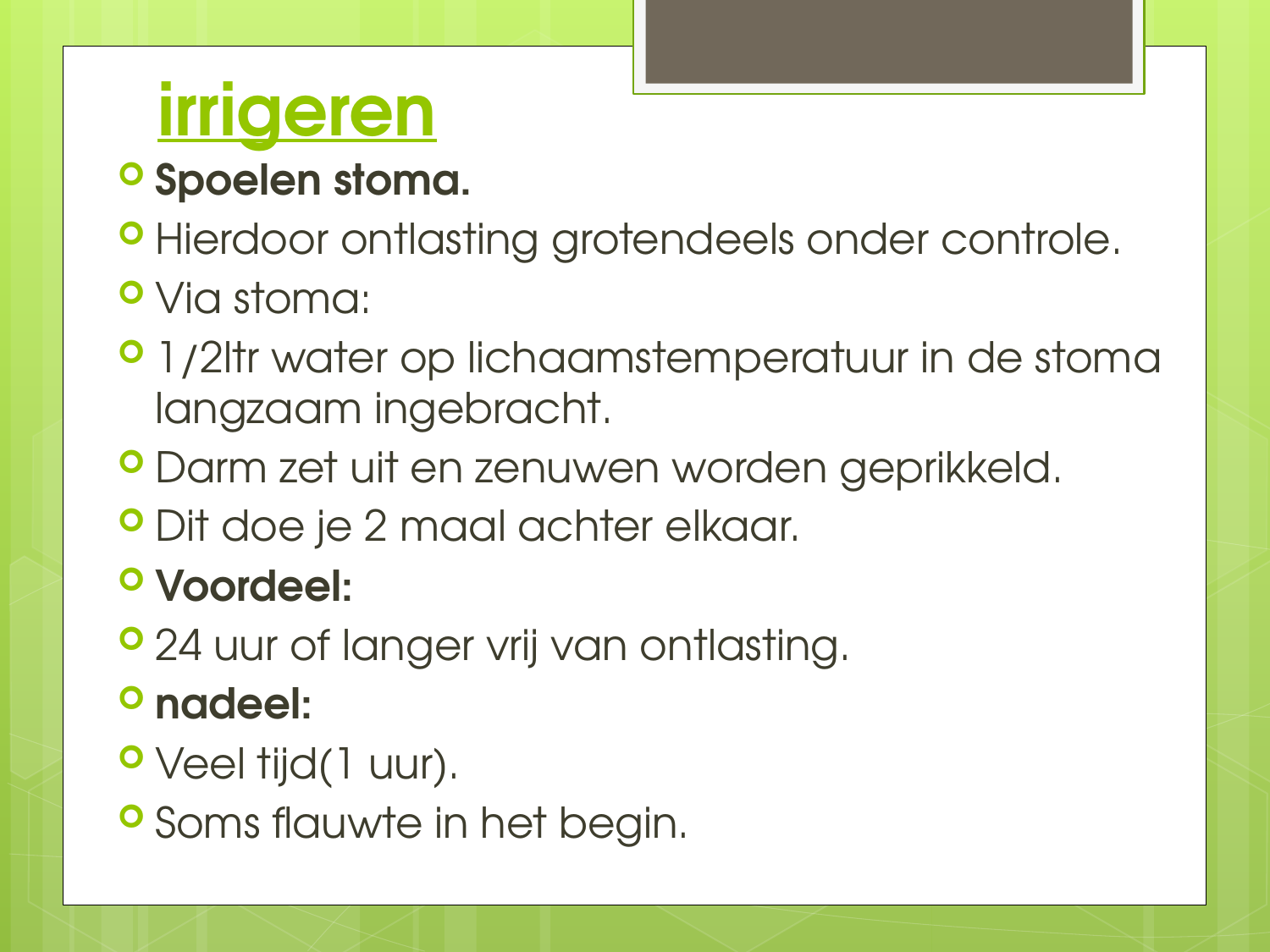

# irrigeren
Spoelen stoma.
Hierdoor ontlasting grotendeels onder controle.
Via stoma:
1/2ltr water op lichaamstemperatuur in de stoma langzaam ingebracht.
Darm zet uit en zenuwen worden geprikkeld.
Dit doe je 2 maal achter elkaar.
Voordeel:
24 uur of langer vrij van ontlasting.
nadeel:
Veel tijd(1 uur).
Soms flauwte in het begin.